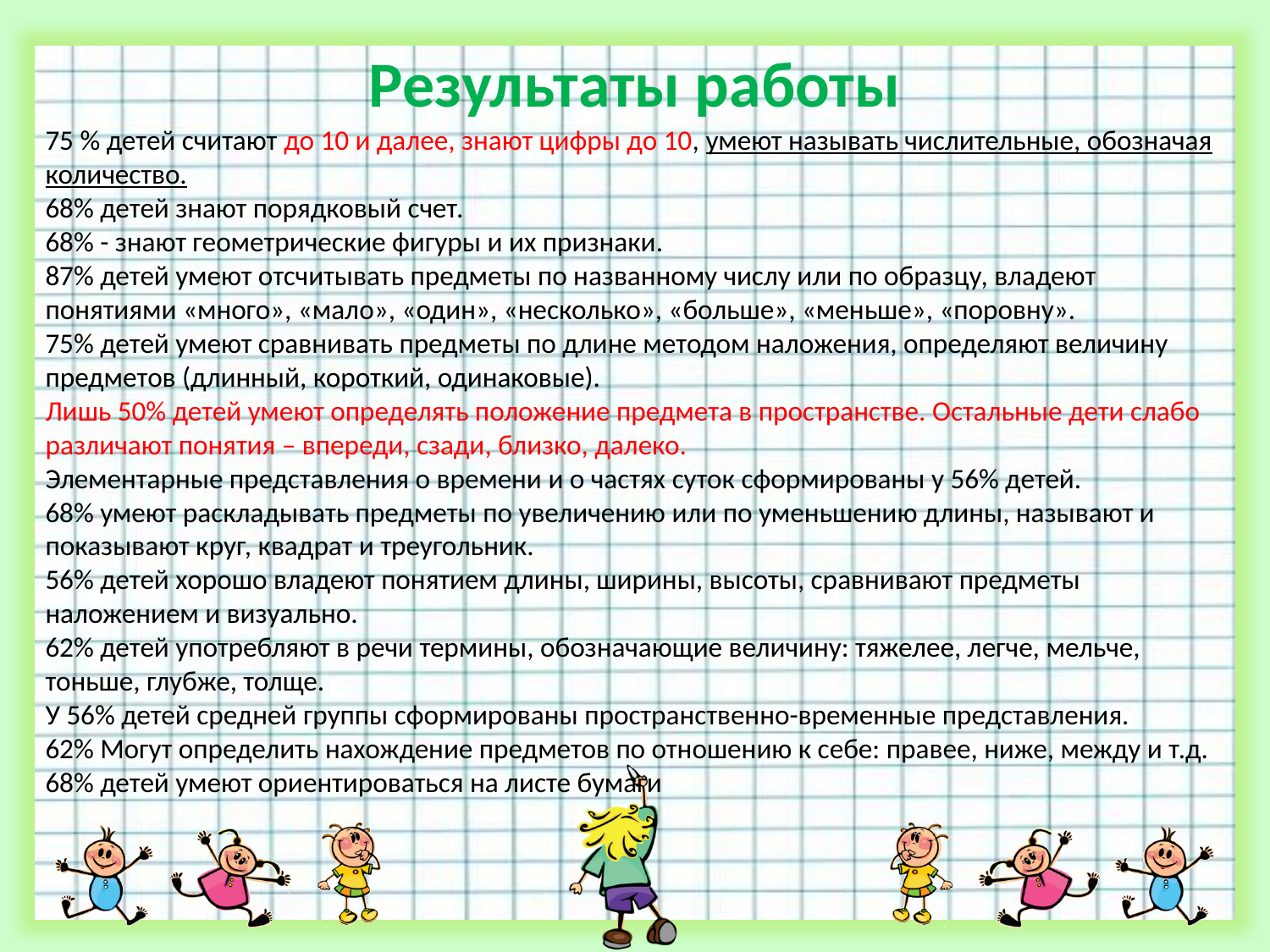

# Результаты работы
75 % детей считают до 10 и далее, знают цифры до 10, умеют называть числительные, обозначая количество.
68% детей знают порядковый счет.
68% - знают геометрические фигуры и их признаки.
87% детей умеют отсчитывать предметы по названному числу или по образцу, владеют понятиями «много», «мало», «один», «несколько», «больше», «меньше», «поровну».
75% детей умеют сравнивать предметы по длине методом наложения, определяют величину предметов (длинный, короткий, одинаковые).
Лишь 50% детей умеют определять положение предмета в пространстве. Остальные дети слабо различают понятия – впереди, сзади, близко, далеко.
Элементарные представления о времени и о частях суток сформированы у 56% детей.
68% умеют раскладывать предметы по увеличению или по уменьшению длины, называют и показывают круг, квадрат и треугольник.
56% детей хорошо владеют понятием длины, ширины, высоты, сравнивают предметы наложением и визуально.
62% детей употребляют в речи термины, обозначающие величину: тяжелее, легче, мельче, тоньше, глубже, толще.
У 56% детей средней группы сформированы пространственно-временные представления.
62% Могут определить нахождение предметов по отношению к себе: правее, ниже, между и т.д.
68% детей умеют ориентироваться на листе бумаги